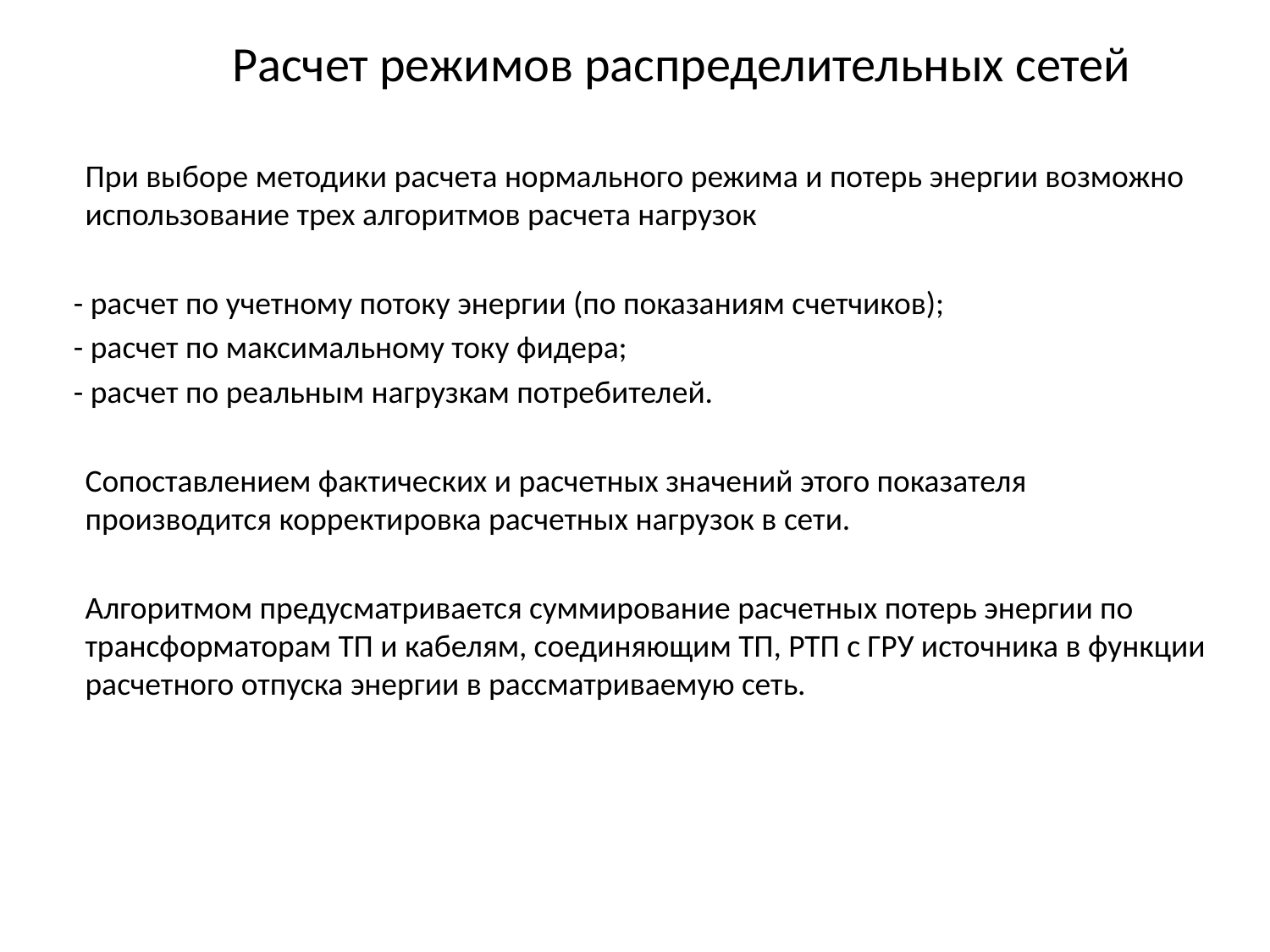

Расчет режимов распределительных сетей

    	При выборе методики расчета нормального режима и потерь энергии возможно использование трех алгоритмов расчета нагрузок

     - расчет по учетному потоку энергии (по показаниям счетчиков);
     - расчет по максимальному току фидера;
     - расчет по реальным нагрузкам потребителей.

     	Сопоставлением фактических и расчетных значений этого показателя производится корректировка расчетных нагрузок в сети.

     	Алгоритмом предусматривается суммирование расчетных потерь энергии по трансформаторам ТП и кабелям, соединяющим ТП, РТП с ГРУ источника в функции расчетного отпуска энергии в рассматриваемую сеть.